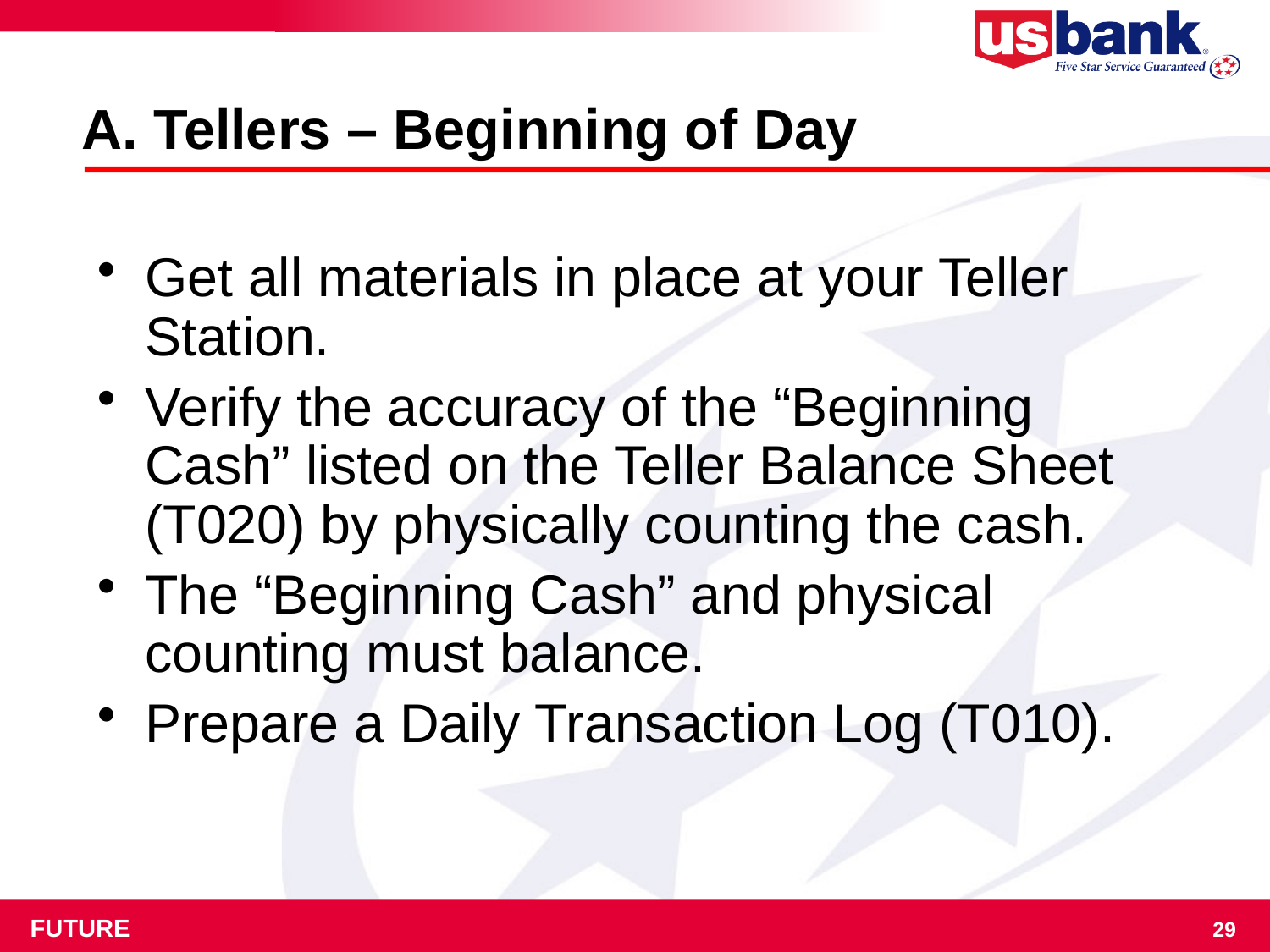

# A. Tellers – Beginning of Day
Get all materials in place at your Teller Station.
Verify the accuracy of the “Beginning Cash” listed on the Teller Balance Sheet (T020) by physically counting the cash.
The “Beginning Cash” and physical counting must balance.
Prepare a Daily Transaction Log (T010).